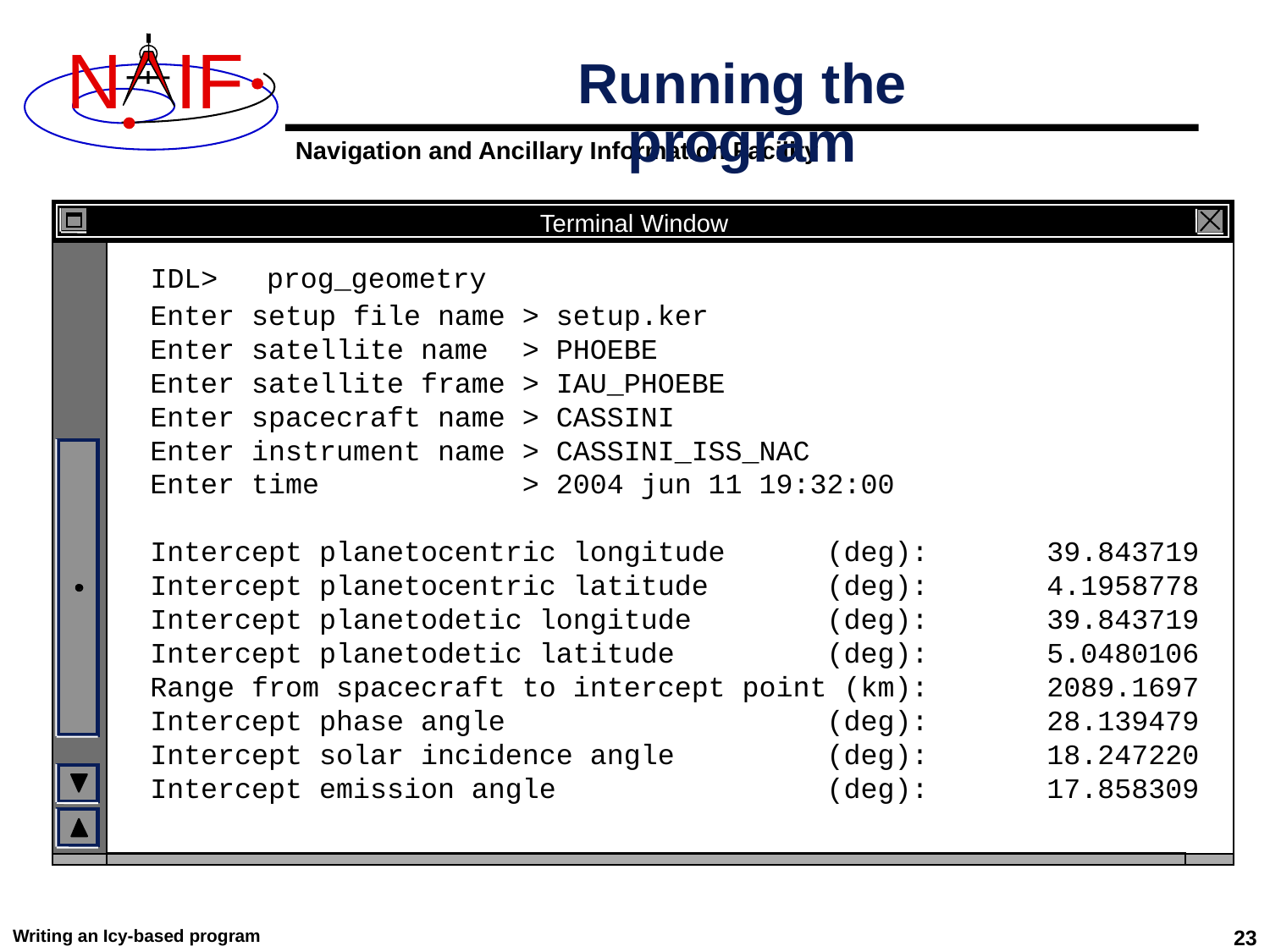

# Running the program

Terminal Window

IDL>
prog_geometry
Enter setup file name > setup.ker
Enter satellite name  > PHOEBE
Enter satellite frame > IAU_PHOEBE
Enter spacecraft name > CASSINI
Enter instrument name > CASSINI_ISS_NAC
Enter time            > 2004 jun 11 19:32:00

Intercept planetocentric longitude      (deg):       39.843719
Intercept planetocentric latitude       (deg):       4.1958778
Intercept planetodetic longitude        (deg):       39.843719
Intercept planetodetic latitude         (deg):       5.0480106
Range from spacecraft to intercept point (km):       2089.1697
Intercept phase angle                   (deg):       28.139479
Intercept solar incidence angle         (deg):       18.247220
Intercept emission angle                (deg):       17.858309
Writing an Icy-based program
23